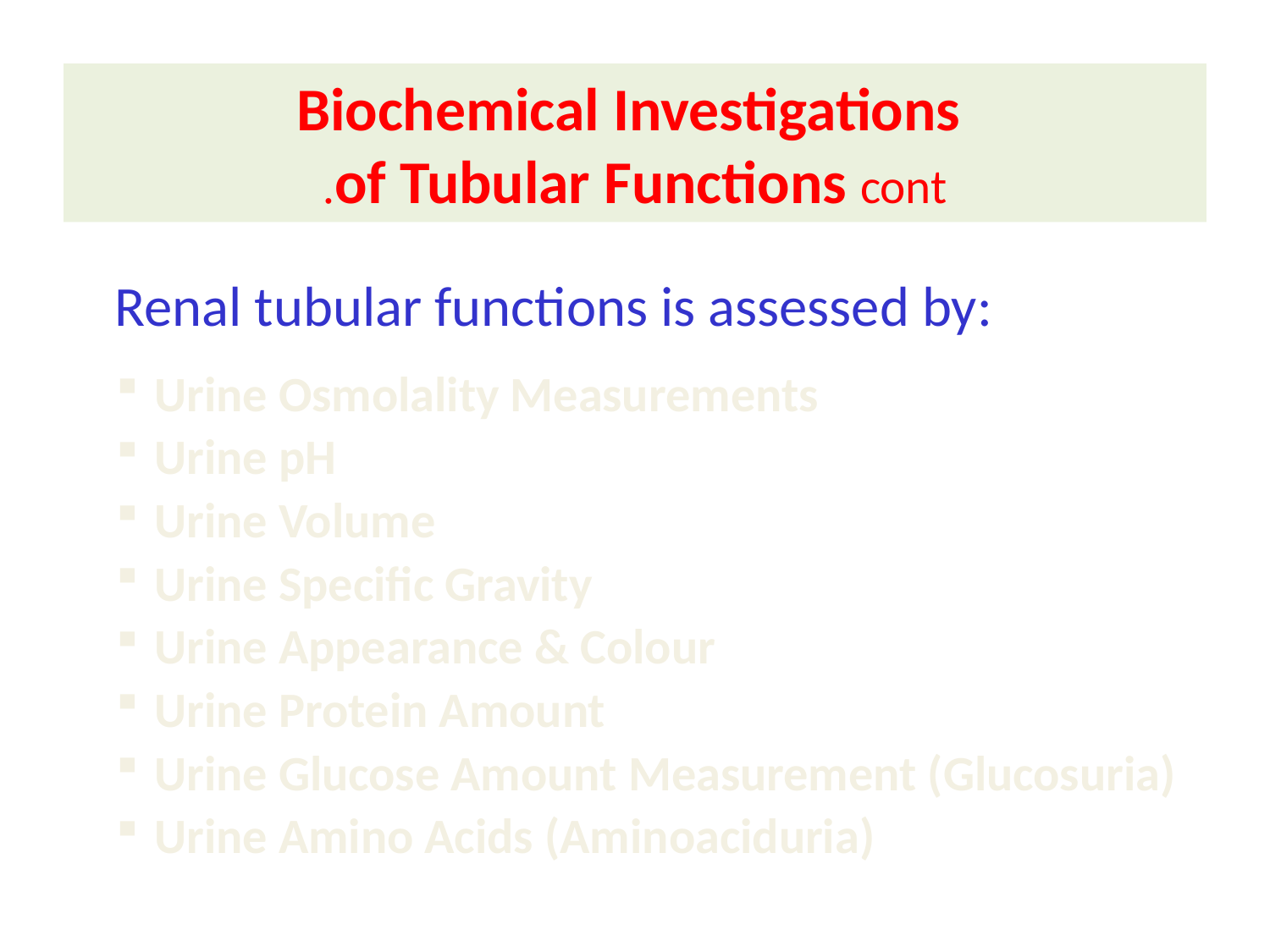

# Biochemical Investigations of Tubular Functions cont.

    Renal tubular functions is assessed by:

Urine Osmolality Measurements
Urine pH
Urine Volume
Urine Specific Gravity
Urine Appearance & Colour
Urine Protein Amount
Urine Glucose Amount Measurement (Glucosuria)
Urine Amino Acids (Aminoaciduria)